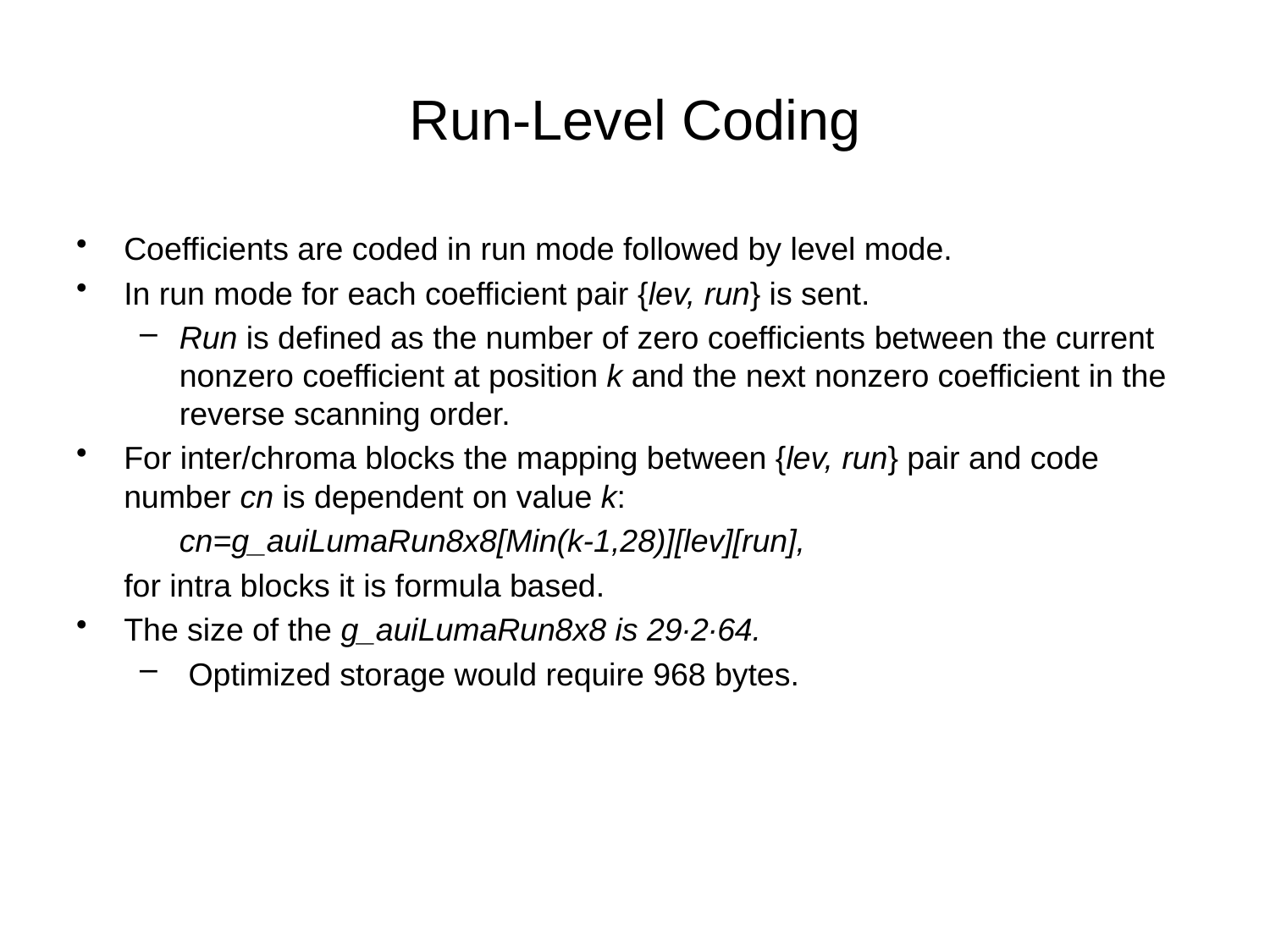

# Run-Level Coding
Coefficients are coded in run mode followed by level mode.
In run mode for each coefficient pair {lev, run} is sent.
Run is defined as the number of zero coefficients between the current nonzero coefficient at position k and the next nonzero coefficient in the reverse scanning order.
For inter/chroma blocks the mapping between {lev, run} pair and code number cn is dependent on value k:
	cn=g_auiLumaRun8x8[Min(k-1,28)][lev][run],
	for intra blocks it is formula based.
The size of the g_auiLumaRun8x8 is 29∙2∙64.
 Optimized storage would require 968 bytes.